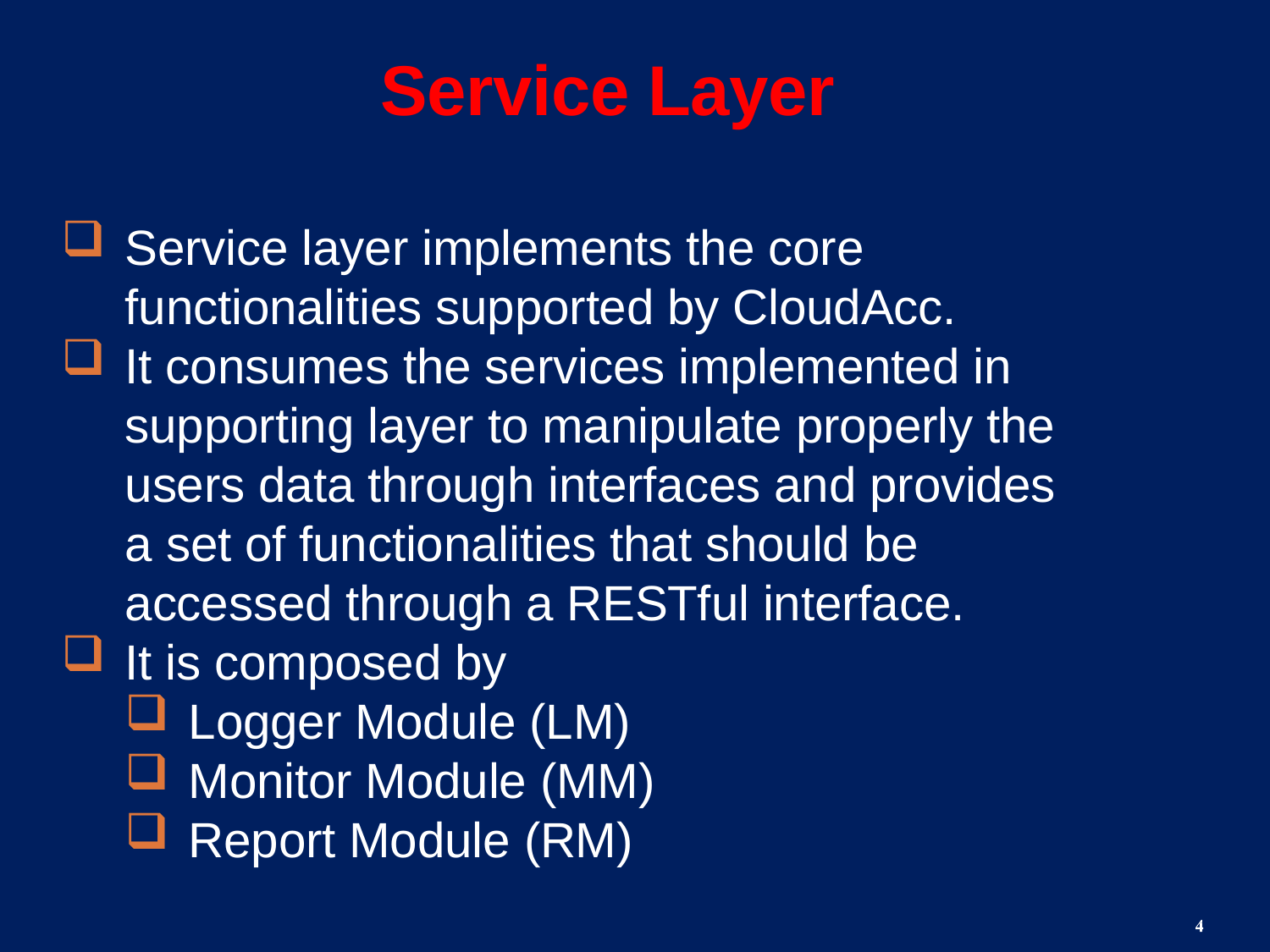

Service Layer
Service layer implements the core functionalities supported by CloudAcc.
It consumes the services implemented in supporting layer to manipulate properly the users data through interfaces and provides a set of functionalities that should be accessed through a RESTful interface.
It is composed by
Logger Module (LM)
Monitor Module (MM)
Report Module (RM)